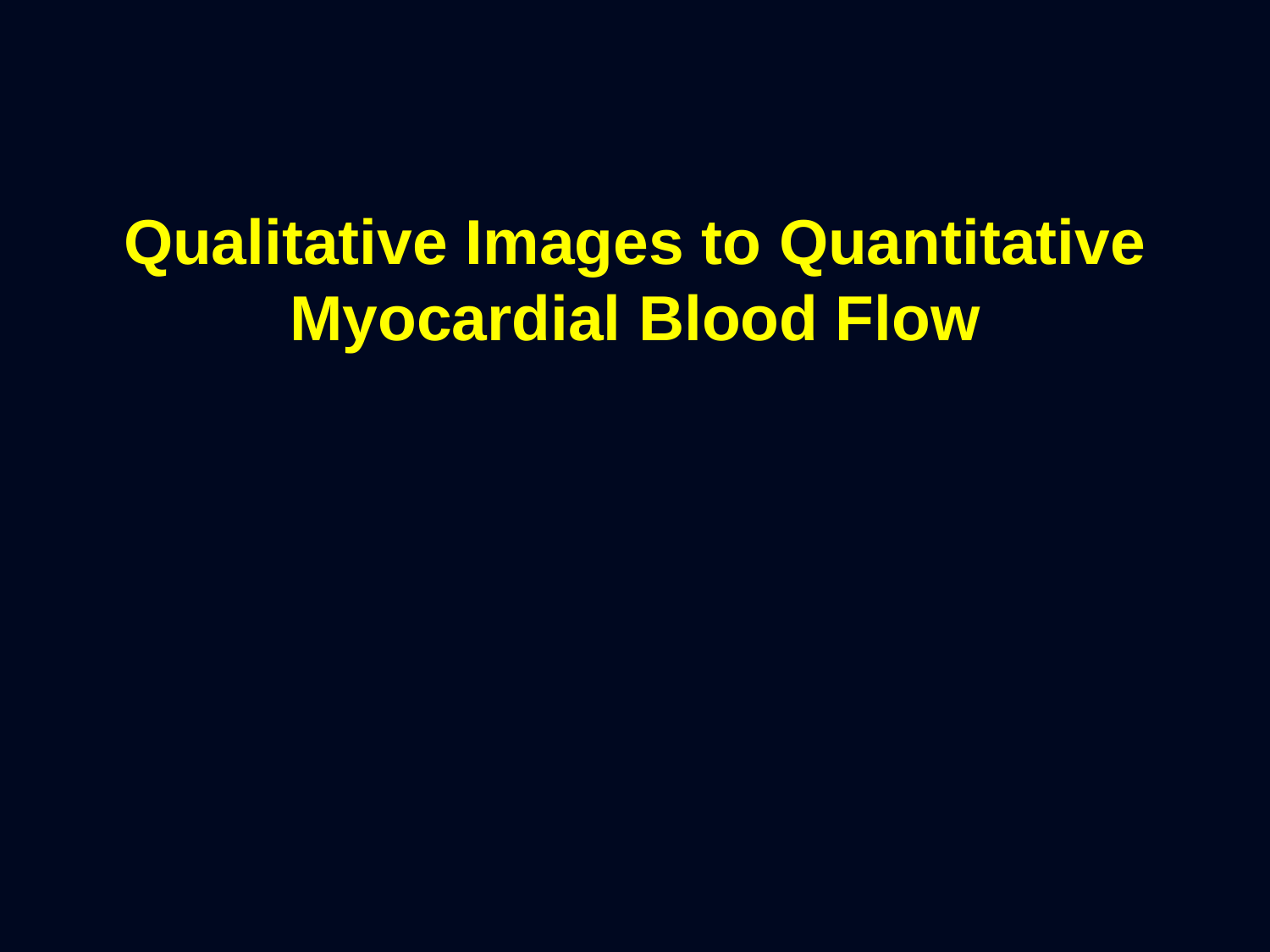

# Qualitative Images to Quantitative Myocardial Blood Flow